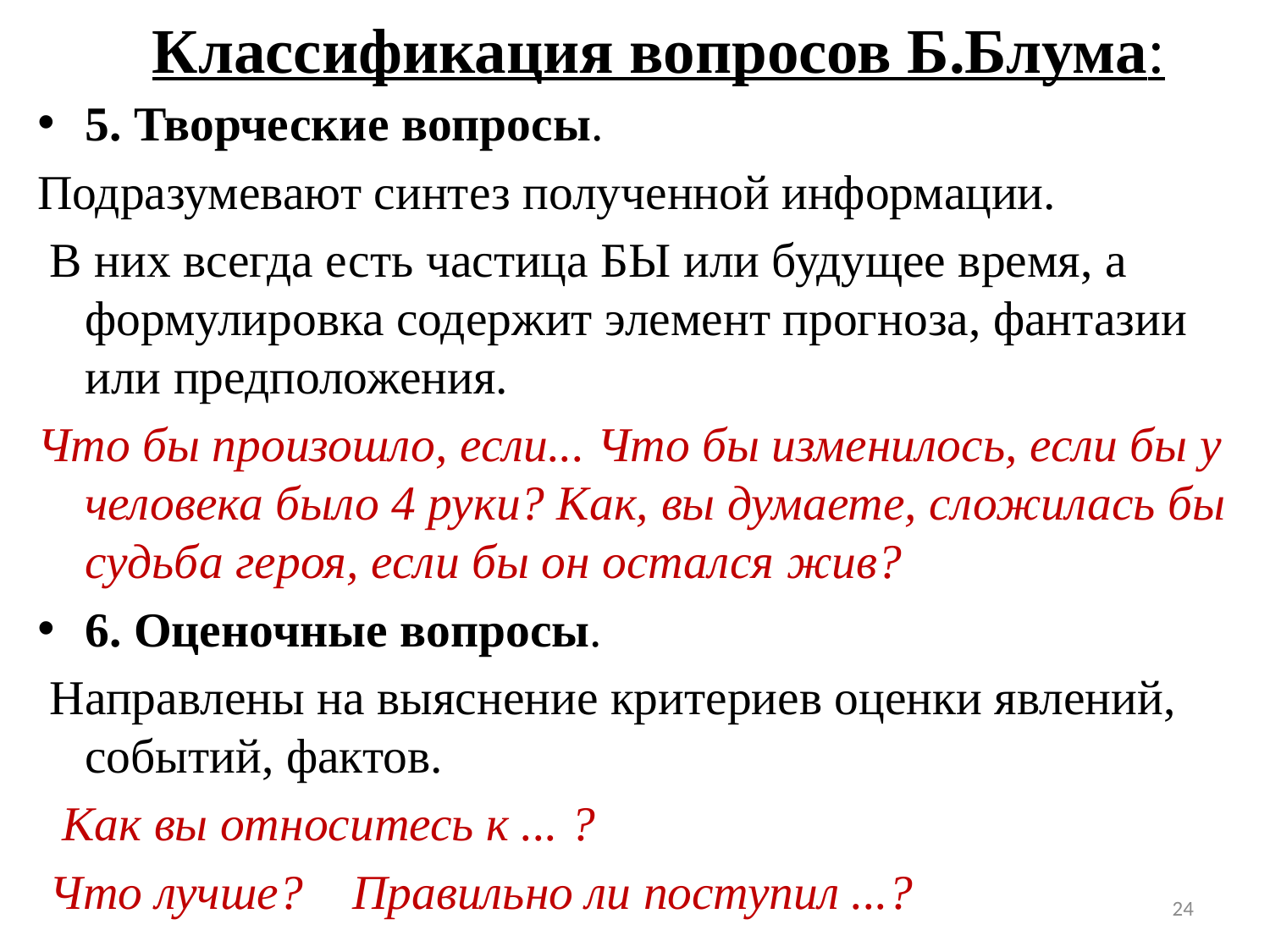

# Классификация вопросов Б.Блума:
5. Творческие вопросы.
Подразумевают синтез полученной информации.
 В них всегда есть частица БЫ или будущее время, а формулировка содержит элемент прогноза, фантазии или предположения.
Что бы произошло, если... Что бы изменилось, если бы у человека было 4 руки? Как, вы думаете, сложилась бы судьба героя, если бы он остался жив?
6. Оценочные вопросы.
 Направлены на выяснение критериев оценки явлений, событий, фактов.
  Как вы относитесь к ... ?
 Что лучше?    Правильно ли поступил ...?

24